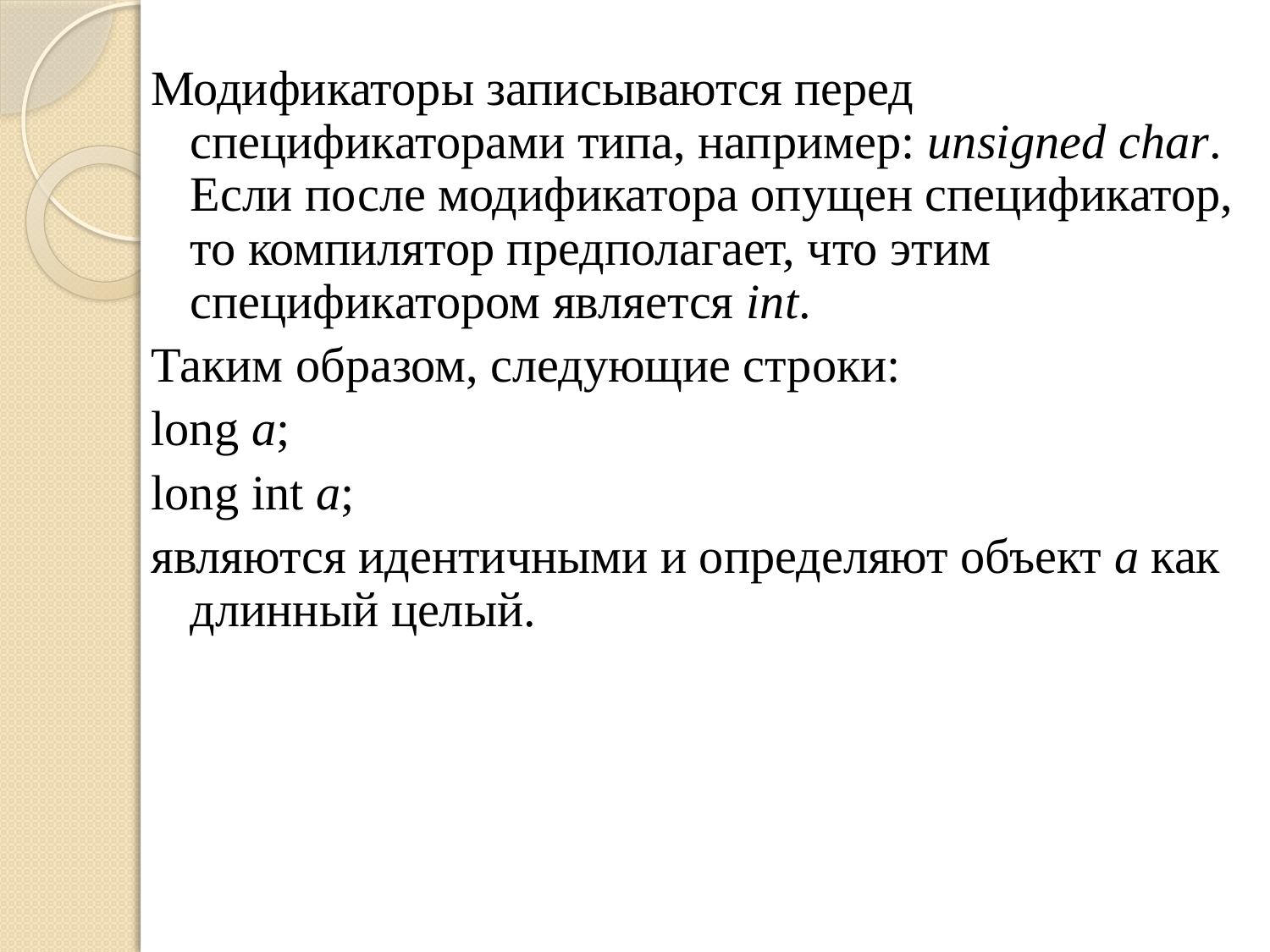

Модификаторы записываются перед спецификаторами типа, например: unsigned char. Если после модификатора опущен спецификатор, то компилятор предполагает, что этим спецификатором является int.
Таким образом, следующие строки:
long а;
long int а;
являются идентичными и определяют объект а как длинный целый.